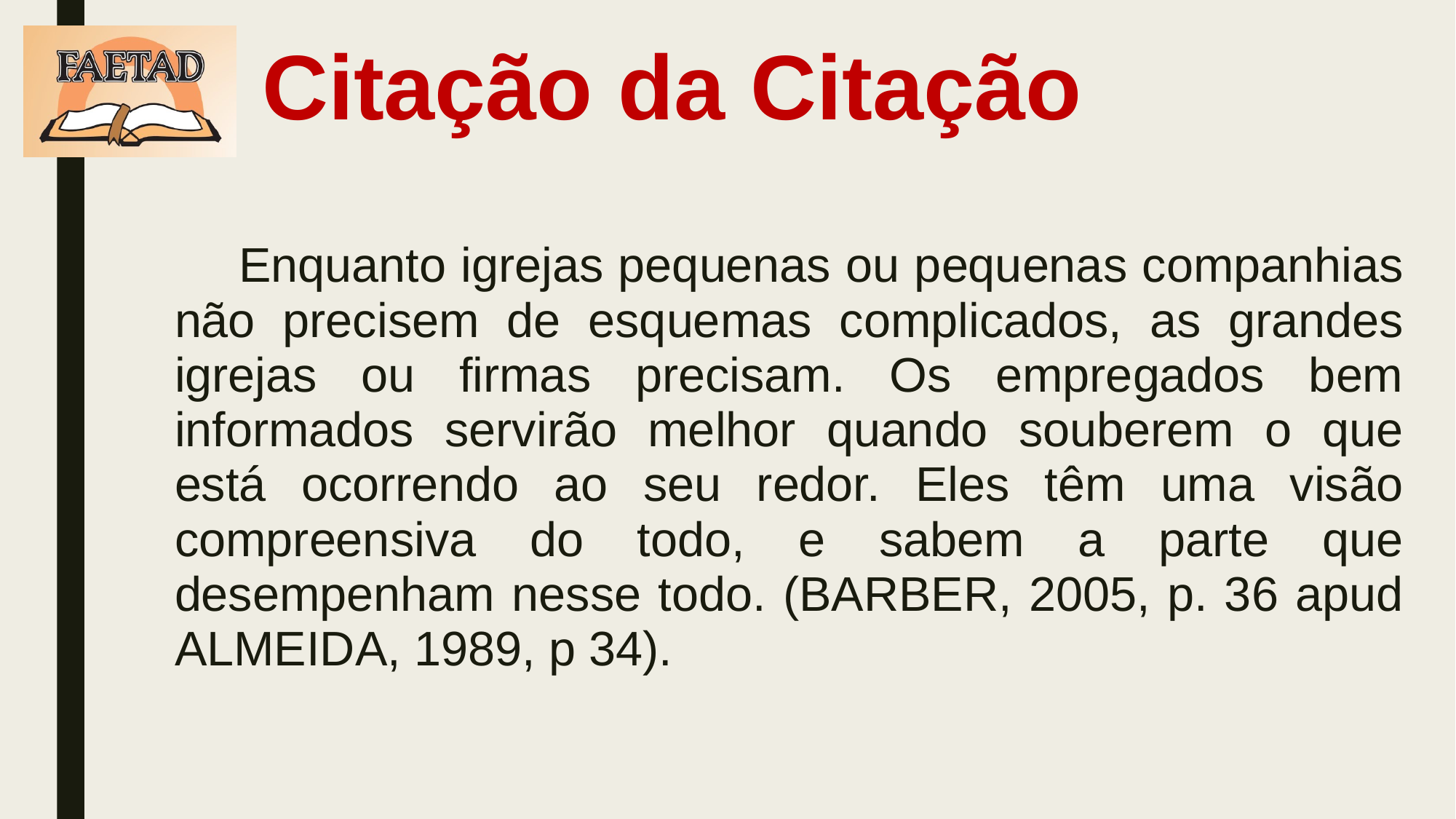

# Citação da Citação
Enquanto igrejas pequenas ou pequenas companhias não precisem de esquemas complicados, as grandes igrejas ou firmas precisam. Os empregados bem informados servirão melhor quando souberem o que está ocorrendo ao seu redor. Eles têm uma visão compreensiva do todo, e sabem a parte que desempenham nesse todo. (BARBER, 2005, p. 36 apud ALMEIDA, 1989, p 34).